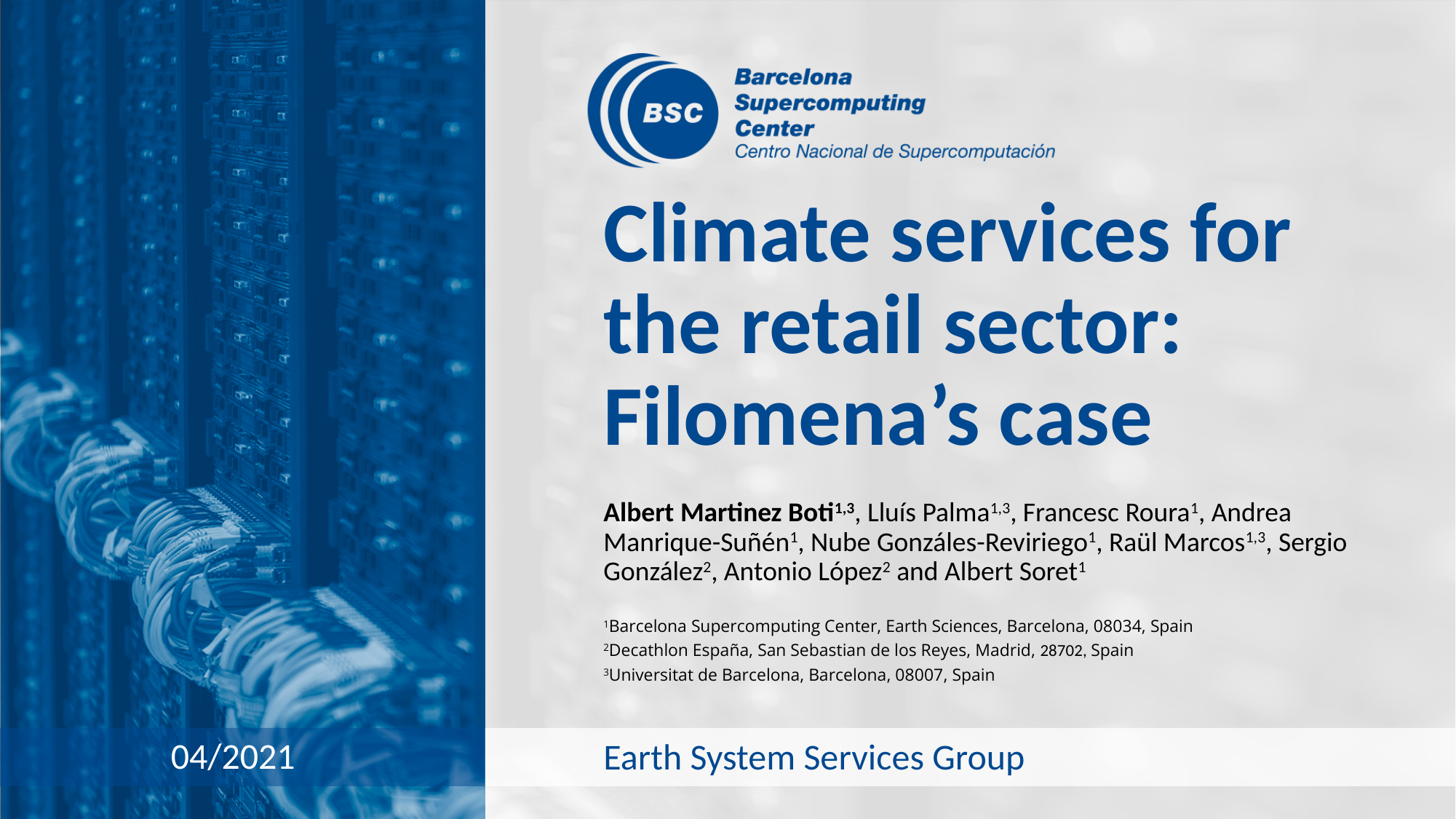

# Climate services for the retail sector: Filomena’s case
Albert Martinez Boti1,3, Lluís Palma1,3, Francesc Roura1, Andrea Manrique-Suñén1, Nube Gonzáles-Reviriego1, Raül Marcos1,3, Sergio González2, Antonio López2 and Albert Soret1

1Barcelona Supercomputing Center, Earth Sciences, Barcelona, 08034, Spain
2Decathlon España, San Sebastian de los Reyes, Madrid, 28702, Spain
3Universitat de Barcelona, Barcelona, 08007, Spain

04/2021
Earth System Services Group